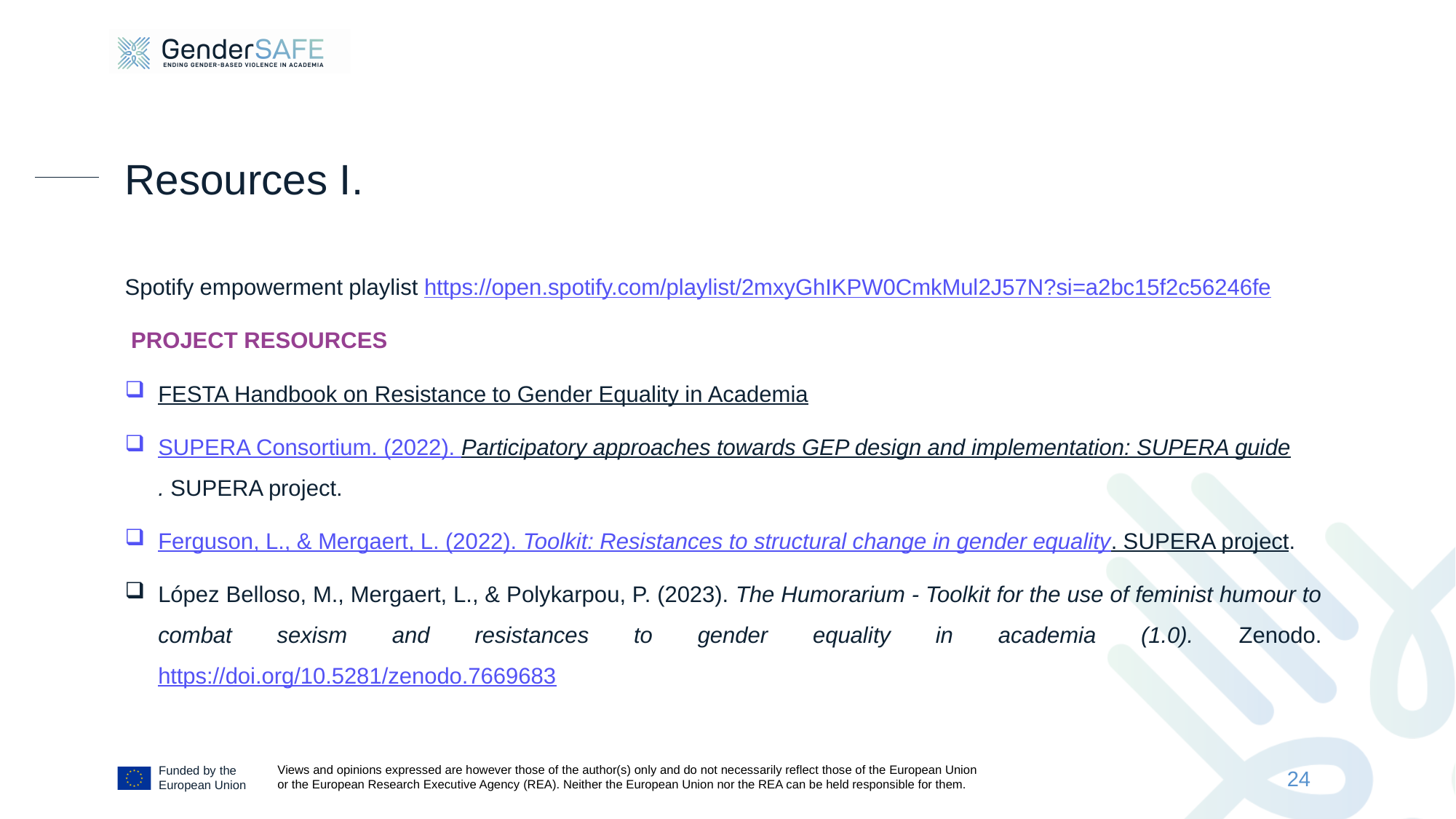

# Resources I.
Spotify empowerment playlist https://open.spotify.com/playlist/2mxyGhIKPW0CmkMul2J57N?si=a2bc15f2c56246fe
 Project resources
FESTA Handbook on Resistance to Gender Equality in Academia ​
SUPERA Consortium. (2022). Participatory approaches towards GEP design and implementation: SUPERA guide​. SUPERA project.
Ferguson, L., & Mergaert, L. (2022). Toolkit: Resistances to structural change in gender equality. SUPERA project.  ​
López Belloso, M., Mergaert, L., & Polykarpou, P. (2023). The Humorarium - Toolkit for the use of feminist humour to combat sexism and resistances to gender equality in academia (1.0). Zenodo. https://doi.org/10.5281/zenodo.7669683
24